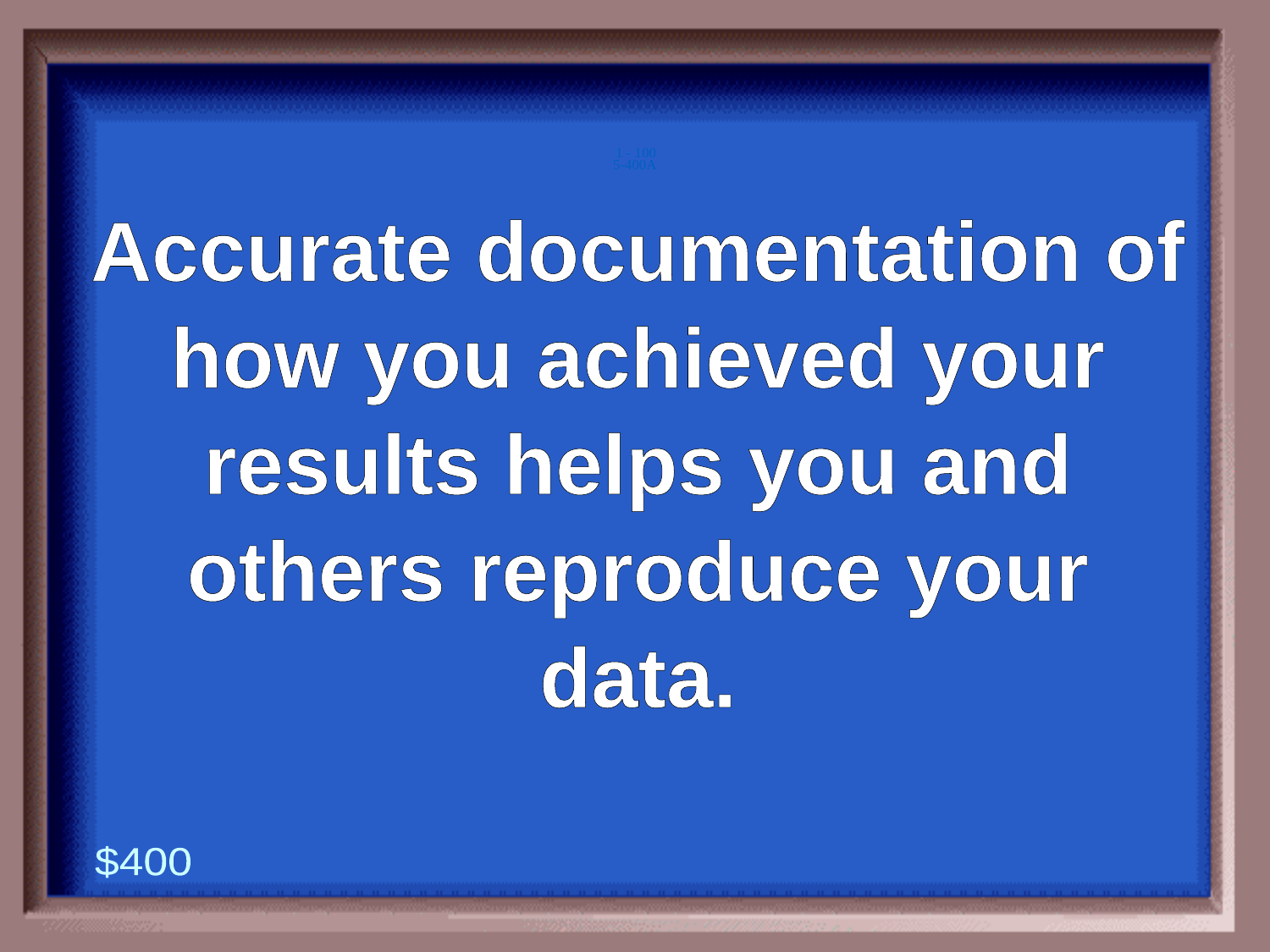

5-400A

1 - 100
Accurate documentation of how you achieved your results helps you and others reproduce your data.

$400